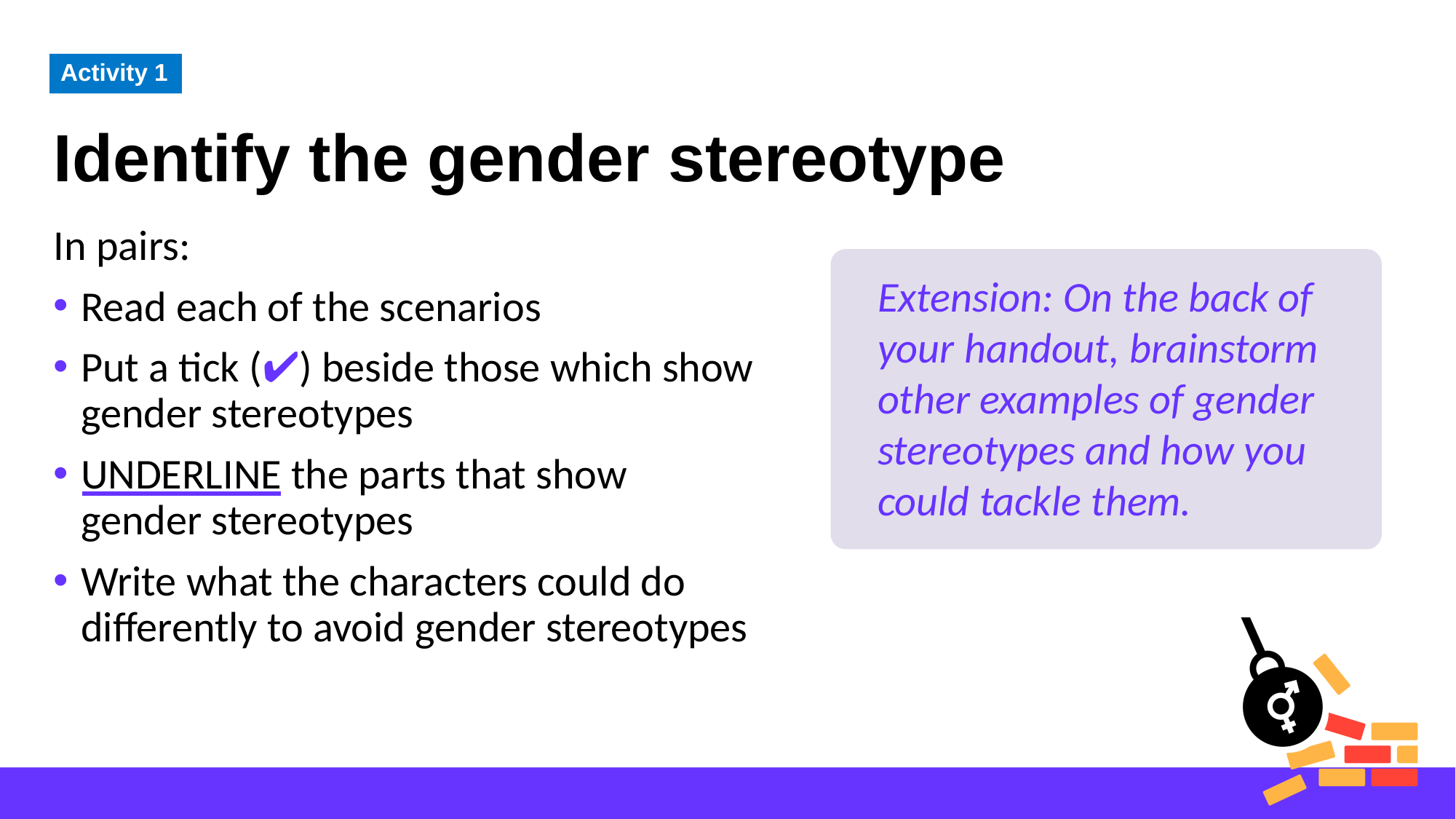

Identify the gender stereotype
Activity 1
In pairs:
Read each of the scenarios
Put a tick (✔) beside those which show gender stereotypes
UNDERLINE the parts that show gender stereotypes
Write what the characters could do differently to avoid gender stereotypes

Extension: On the back of your handout, brainstorm other examples of gender stereotypes and how you could tackle them.